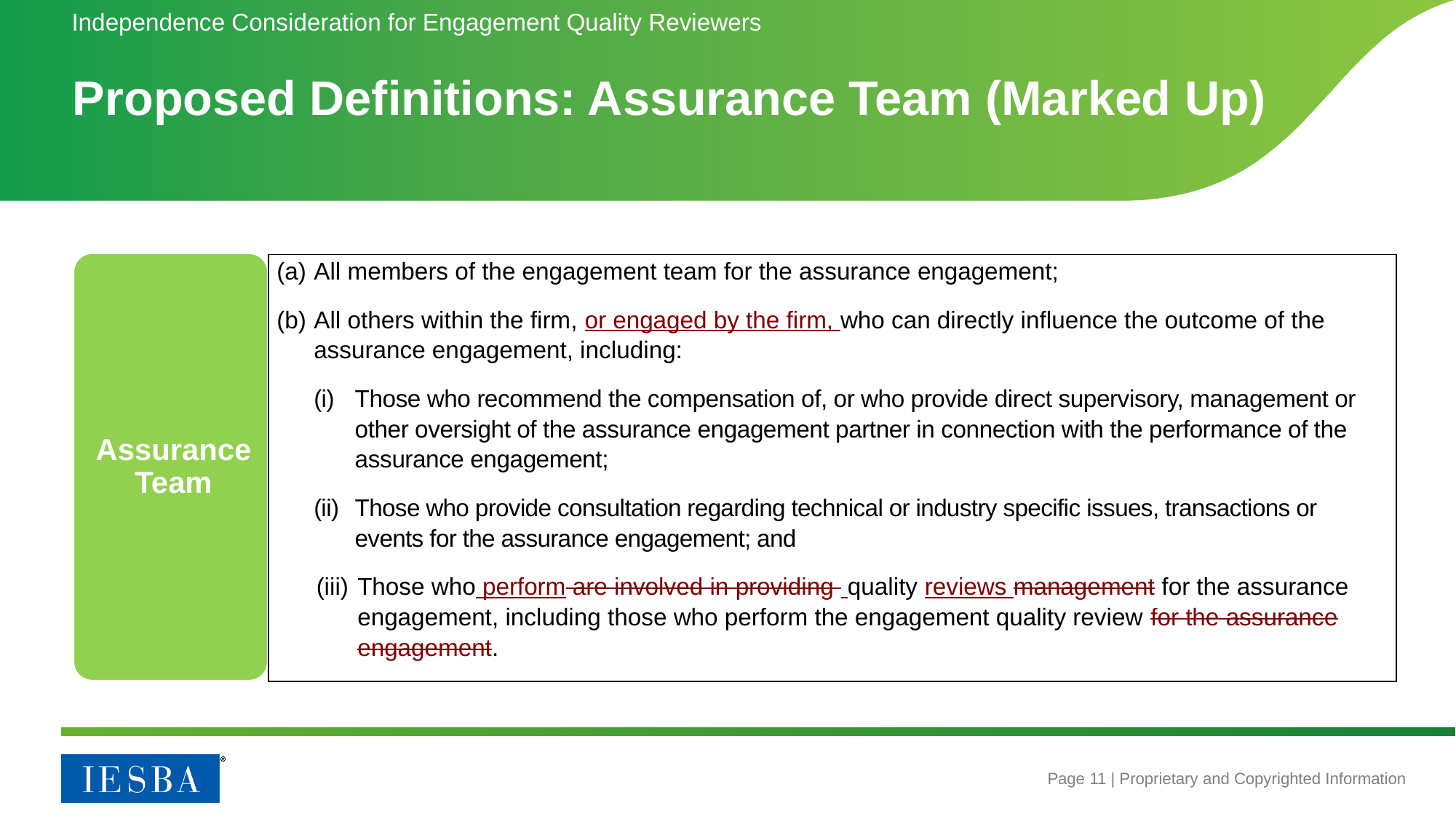

Independence Consideration for Engagement Quality Reviewers
Proposed Definitions: Assurance Team (Marked Up)
#
Assurance Team
| (a) All members of the engagement team for the assurance engagement; (b) All others within the firm, or engaged by the firm, who can directly influence the outcome of the assurance engagement, including: (i) Those who recommend the compensation of, or who provide direct supervisory, management or other oversight of the assurance engagement partner in connection with the performance of the assurance engagement; (ii) Those who provide consultation regarding technical or industry specific issues, transactions or events for the assurance engagement; and (iii) Those who perform are involved in providing quality reviews management for the assurance engagement, including those who perform the engagement quality review for the assurance engagement. |
| --- |